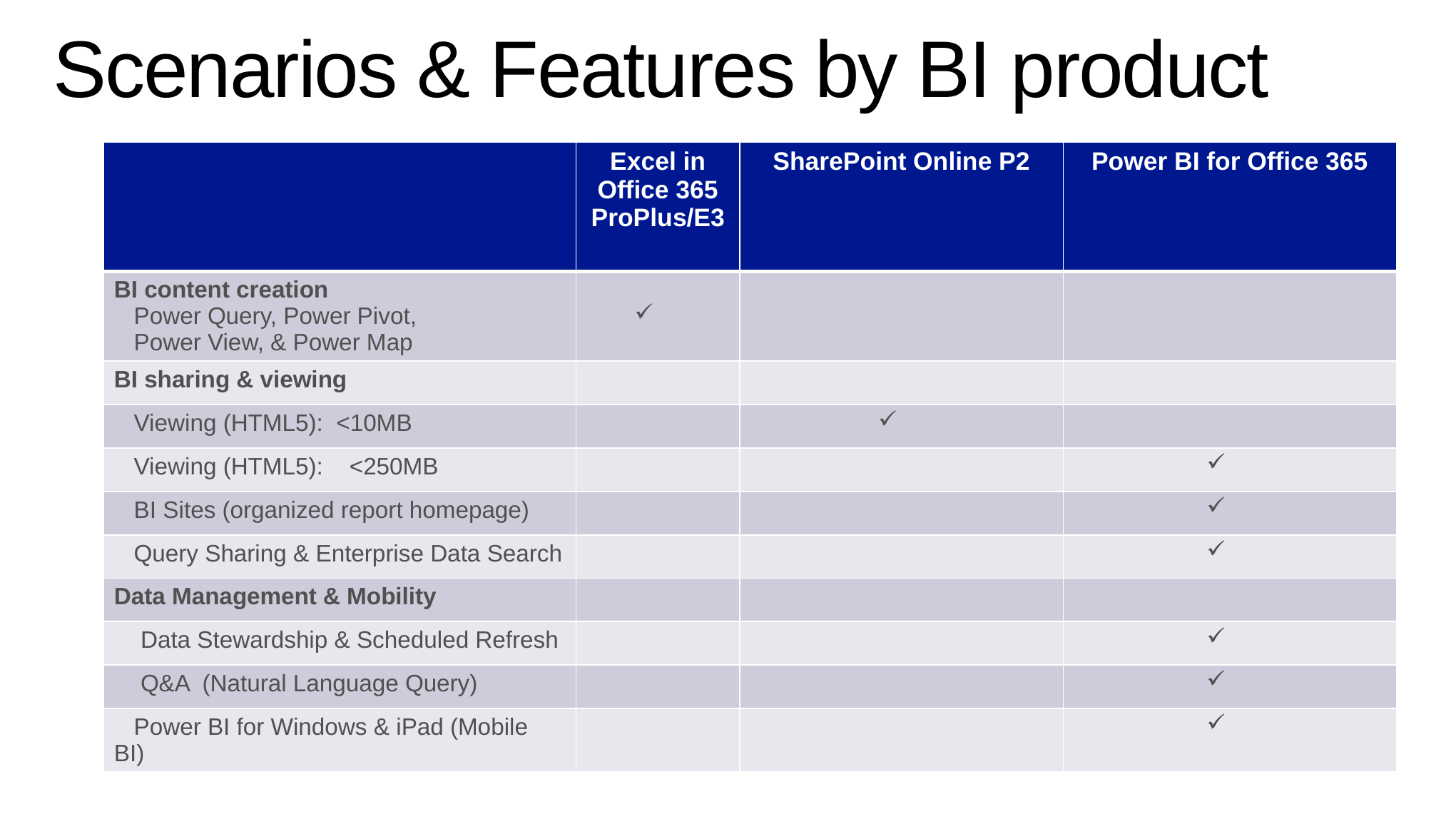

# Scenarios & Features by BI product
|  | Excel in Office 365 ProPlus/E3 | SharePoint Online P2 | Power BI for Office 365 |
| --- | --- | --- | --- |
| BI content creation Power Query, Power Pivot, Power View, & Power Map |  |  |  |
| BI sharing & viewing |  |  |  |
| Viewing (HTML5): <10MB |  |  |  |
| Viewing (HTML5): <250MB |  |  |  |
| BI Sites (organized report homepage) |  |  |  |
| Query Sharing & Enterprise Data Search |  |  |  |
| Data Management & Mobility |  |  |  |
| Data Stewardship & Scheduled Refresh |  |  |  |
| Q&A (Natural Language Query) |  |  |  |
| Power BI for Windows & iPad (Mobile BI) |  |  |  |